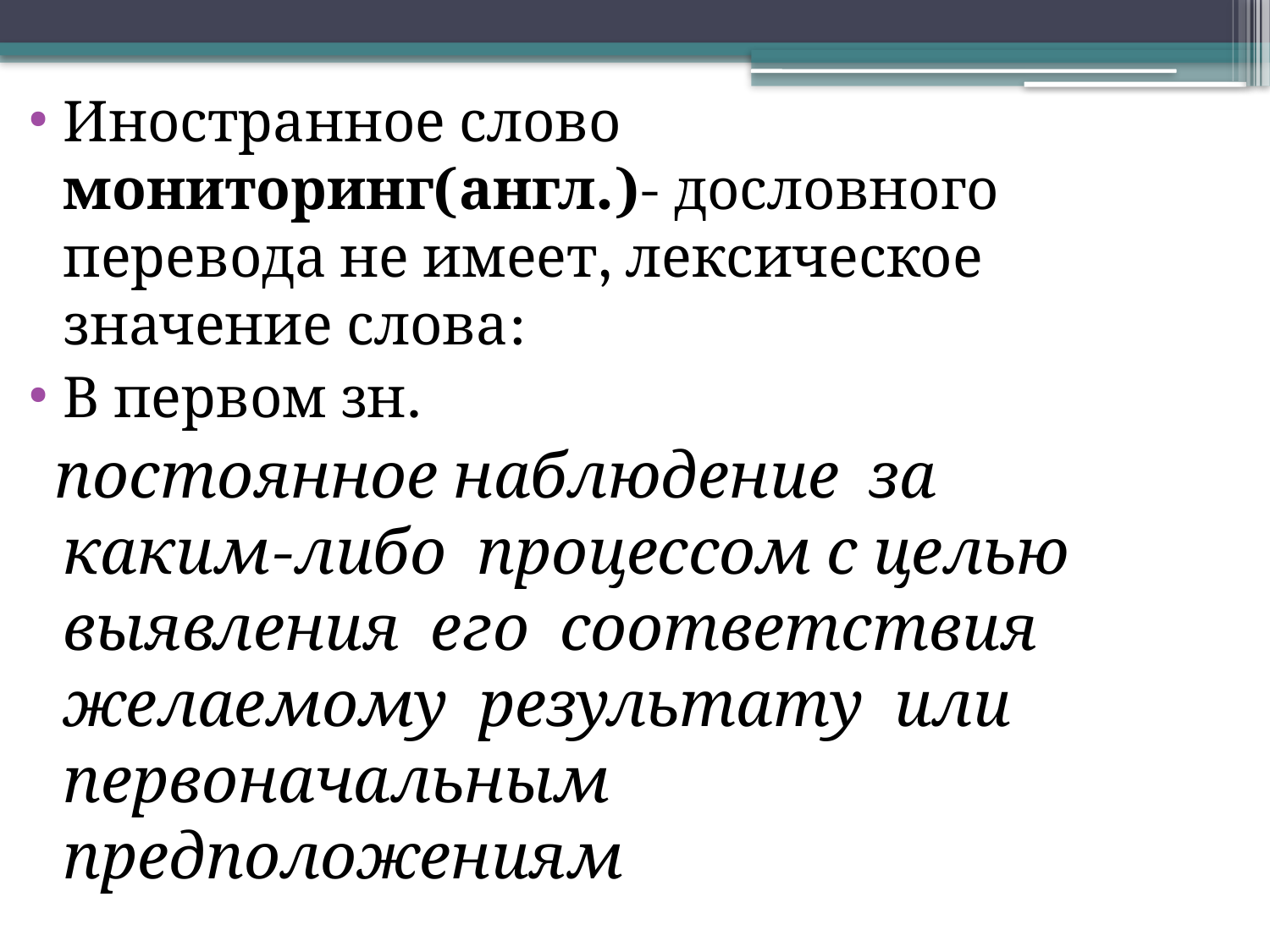

Иностранное слово мониторинг(англ.)- дословного перевода не имеет, лексическое значение слова:
В первом зн.
  постоянное наблюдение  за каким-либо  процессом с целью выявления  его  соответствия  желаемому  результату  или первоначальным  предположениям